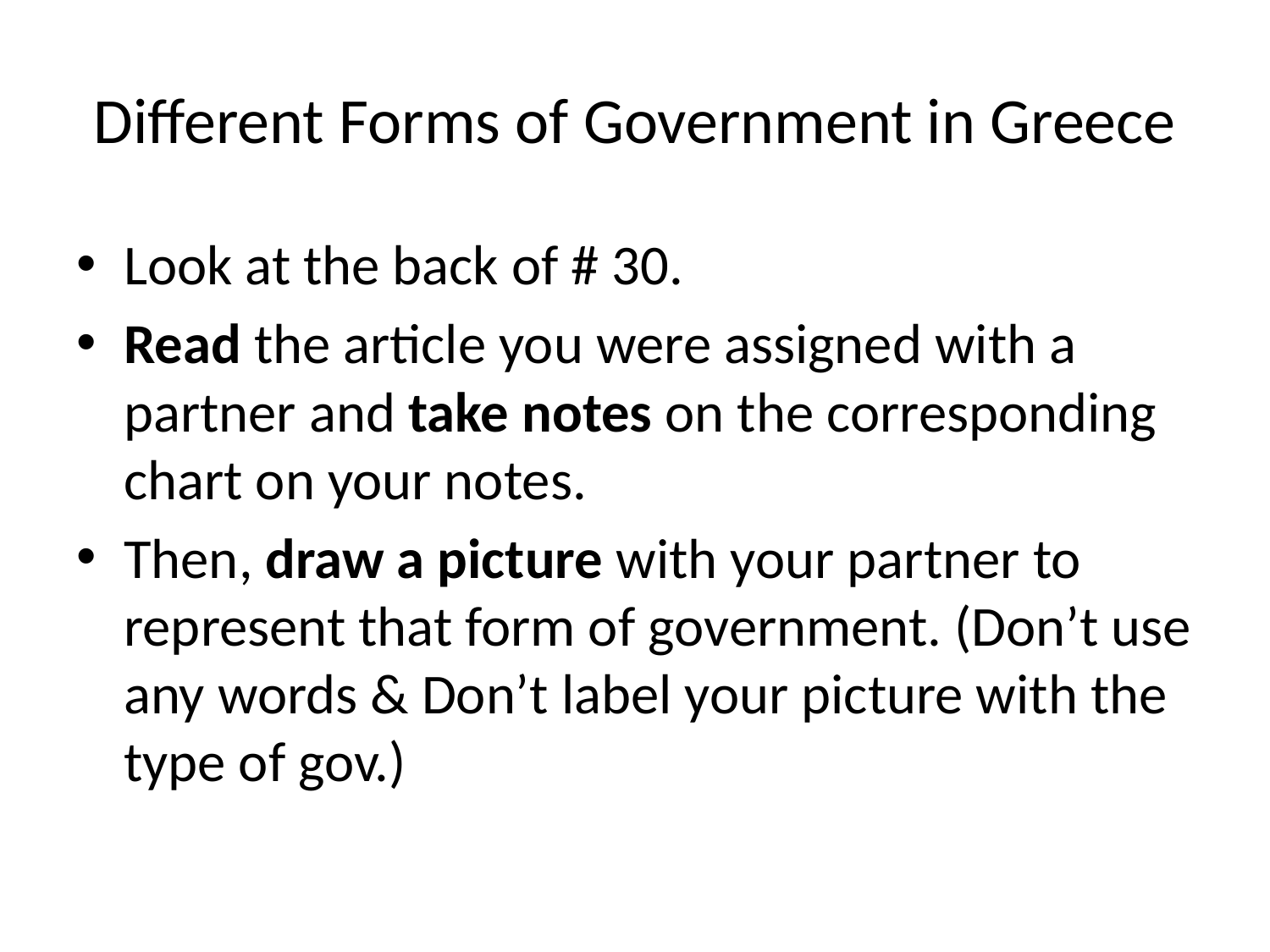

# Different Forms of Government in Greece
Look at the back of # 30.
Read the article you were assigned with a partner and take notes on the corresponding chart on your notes.
Then, draw a picture with your partner to represent that form of government. (Don’t use any words & Don’t label your picture with the type of gov.)